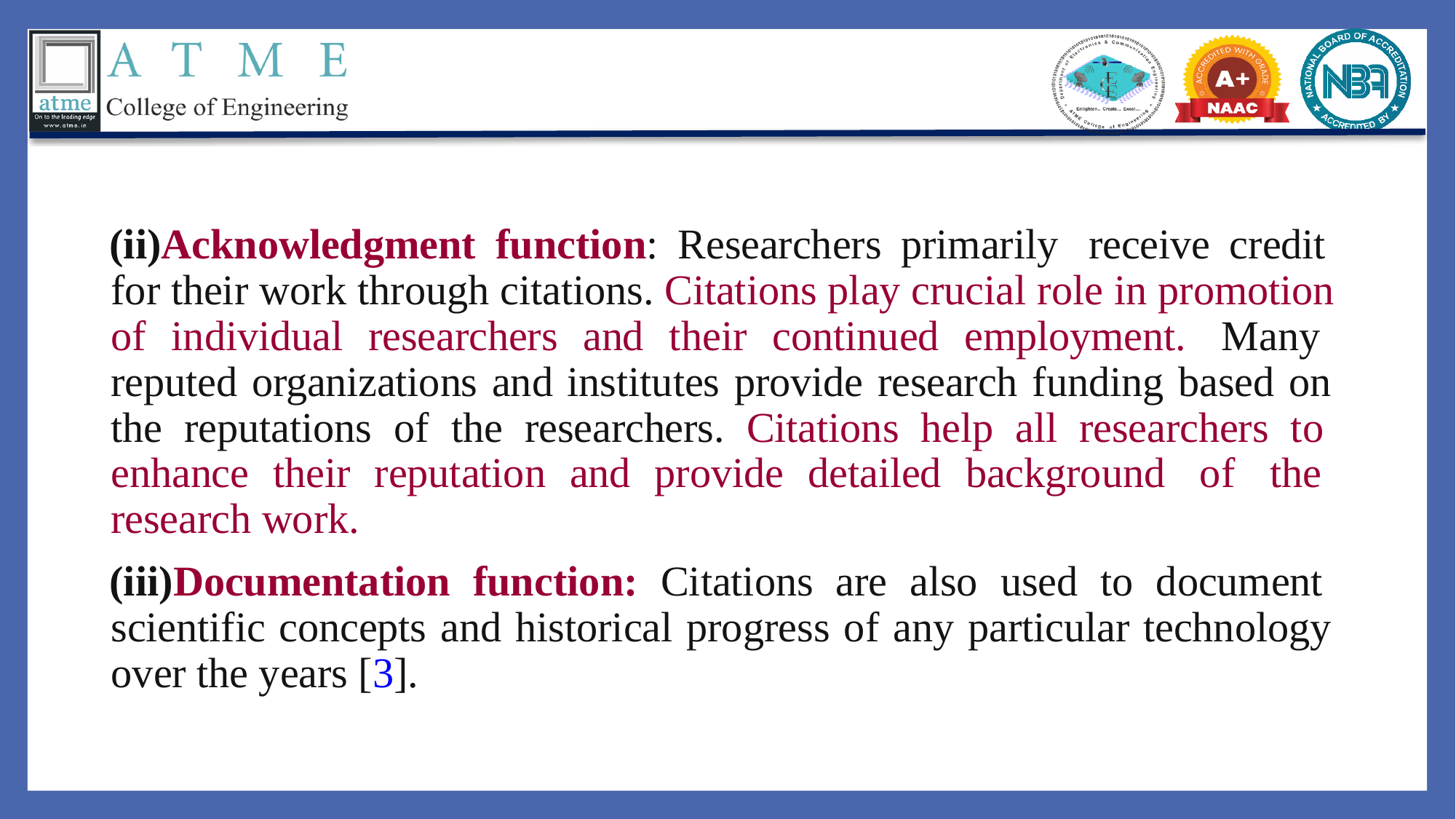

Acknowledgment function: Researchers primarily receive credit  for their work through citations. Citations play crucial role in promotion  of individual researchers and their continued employment. Many  reputed organizations and institutes provide research funding based on  the reputations of the researchers. Citations help all researchers to  enhance their reputation and provide detailed background of the  research work.
Documentation function: Citations are also used to document  scientific concepts and historical progress of any particular technology  over the years [3].